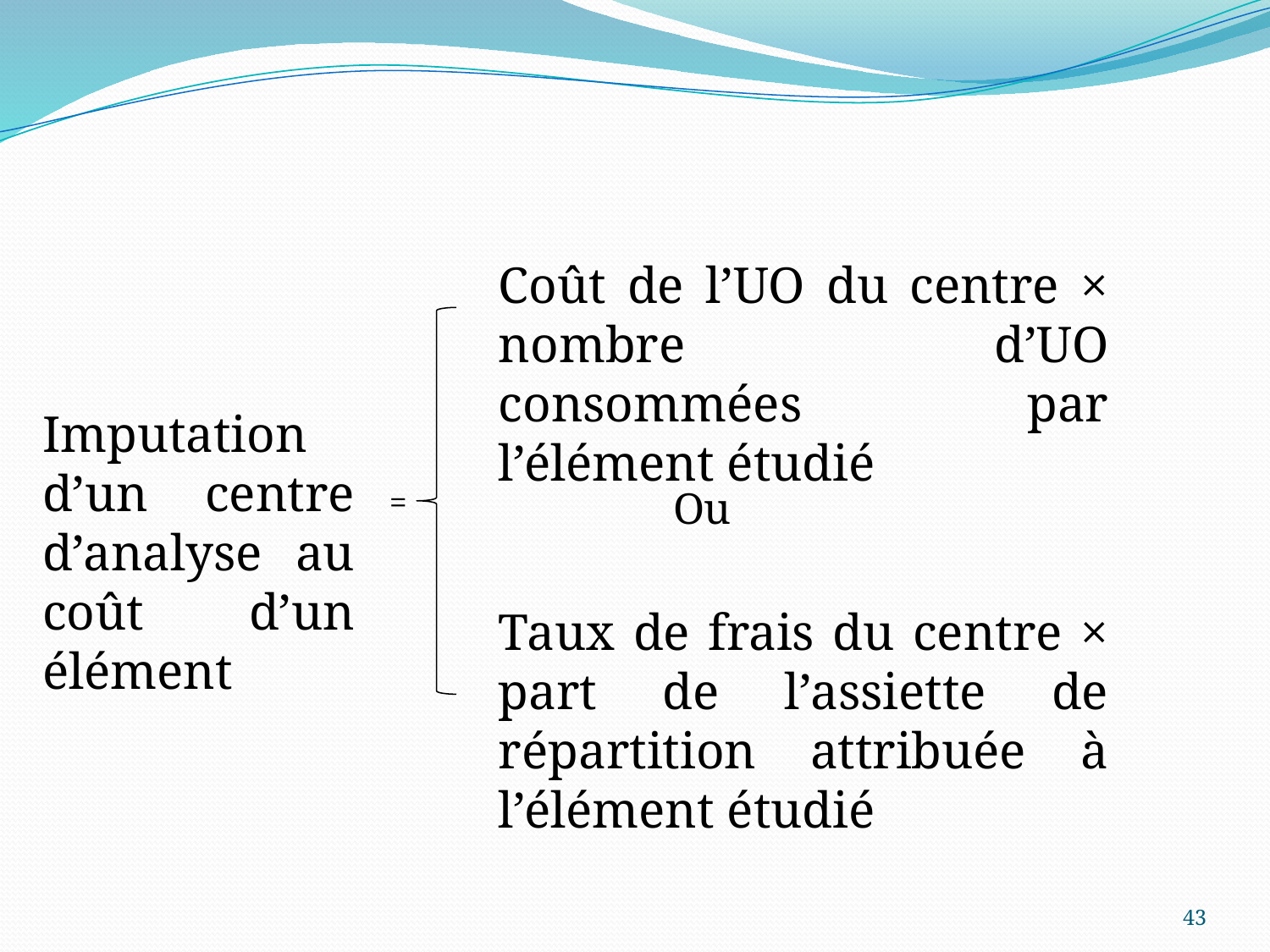

Coût de l’UO du centre × nombre d’UO consommées par l’élément étudié

Imputation d’un centre d’analyse au coût d’un élément
=
Ou
Taux de frais du centre × part de l’assiette de répartition attribuée à l’élément étudié
43